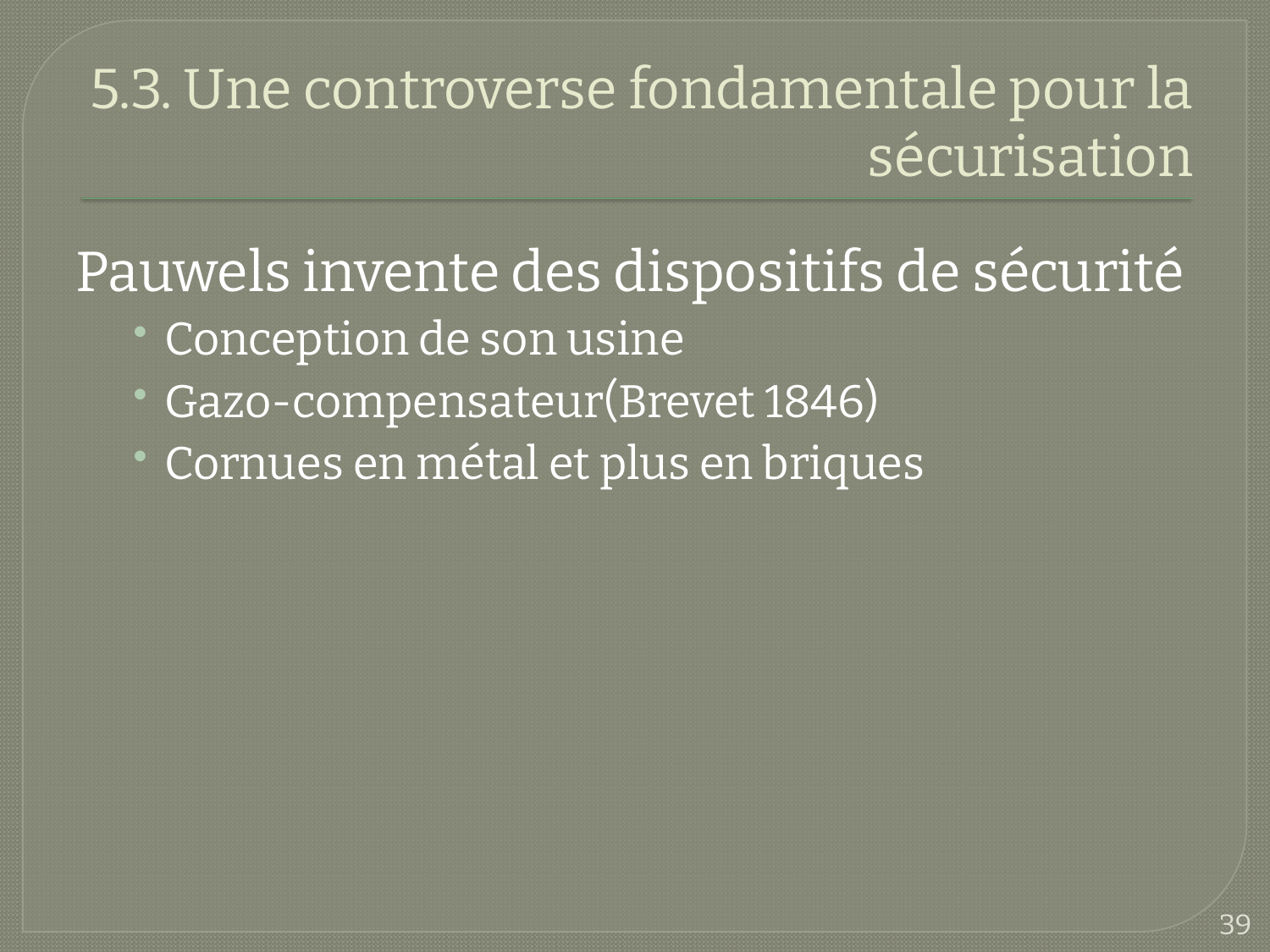

# 5.3. Une controverse fondamentale pour la sécurisation
Pauwels invente des dispositifs de sécurité
Conception de son usine
Gazo-compensateur(Brevet 1846)
Cornues en métal et plus en briques
39